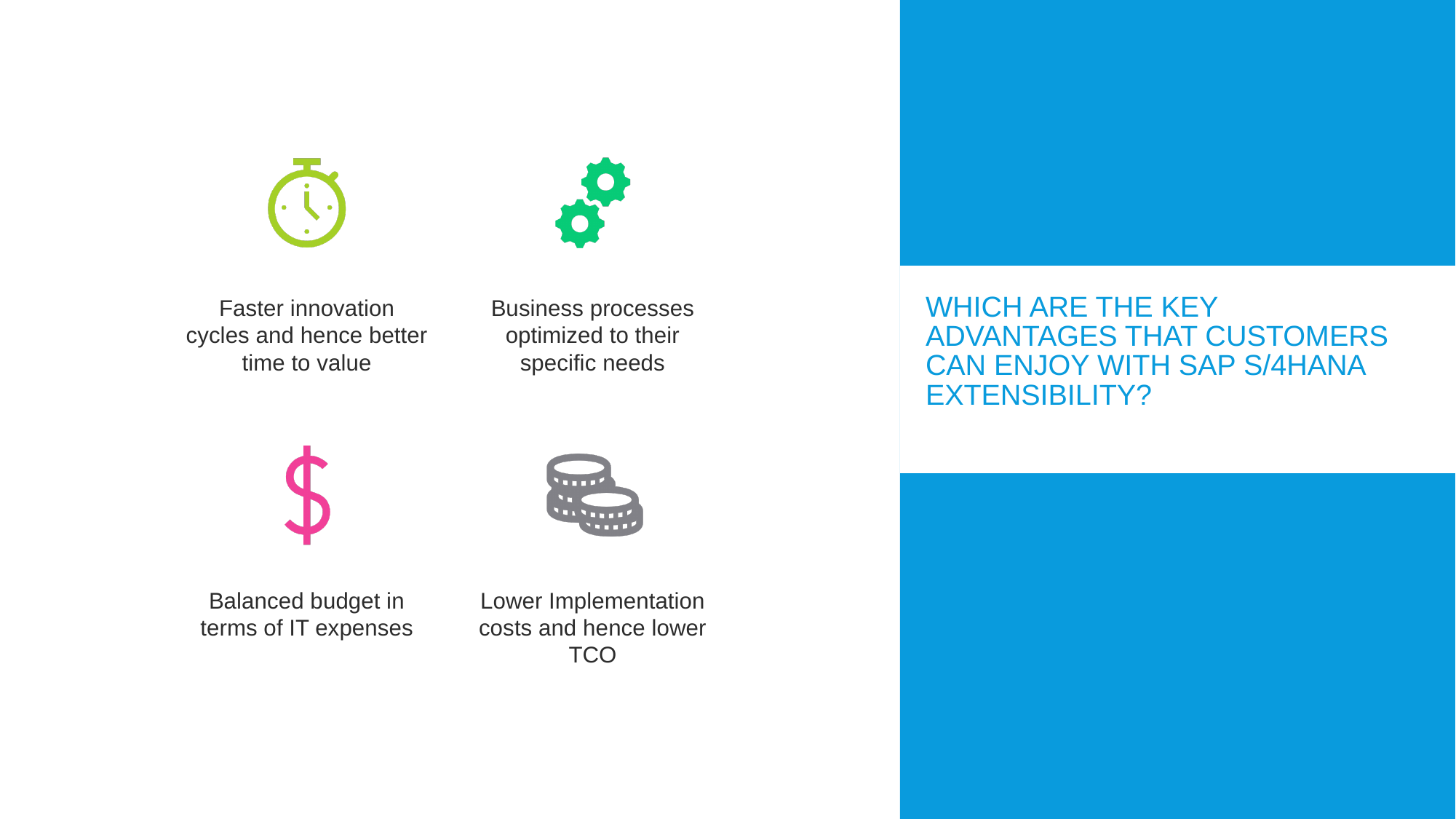

Faster innovation cycles and hence better time to value
Business processes optimized to their specific needs
Balanced budget in terms of IT expenses
Lower Implementation costs and hence lower TCO

# Which are the key advantages that customers can enjoy with SAP S/4hana extensibility?